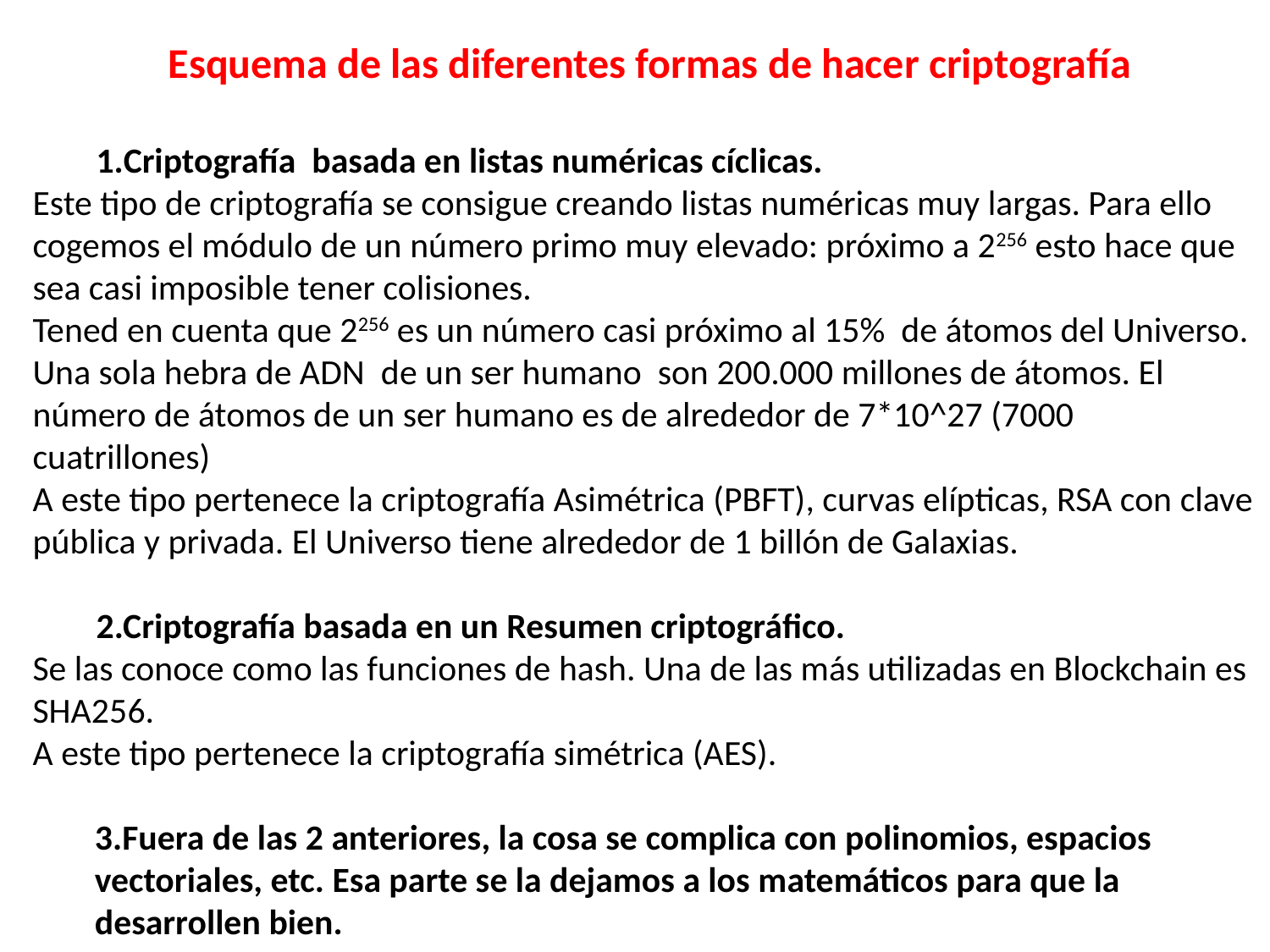

Esquema de las diferentes formas de hacer criptografía
Criptografía  basada en listas numéricas cíclicas.
Este tipo de criptografía se consigue creando listas numéricas muy largas. Para ello cogemos el módulo de un número primo muy elevado: próximo a 2256 esto hace que sea casi imposible tener colisiones.
Tened en cuenta que 2256 es un número casi próximo al 15%  de átomos del Universo. Una sola hebra de ADN  de un ser humano  son 200.000 millones de átomos. El número de átomos de un ser humano es de alrededor de 7*10^27 (7000 cuatrillones)
A este tipo pertenece la criptografía Asimétrica (PBFT), curvas elípticas, RSA con clave pública y privada. El Universo tiene alrededor de 1 billón de Galaxias.

2.Criptografía basada en un Resumen criptográfico.
Se las conoce como las funciones de hash. Una de las más utilizadas en Blockchain es SHA256.
A este tipo pertenece la criptografía simétrica (AES).

3.Fuera de las 2 anteriores, la cosa se complica con polinomios, espacios vectoriales, etc. Esa parte se la dejamos a los matemáticos para que la desarrollen bien.